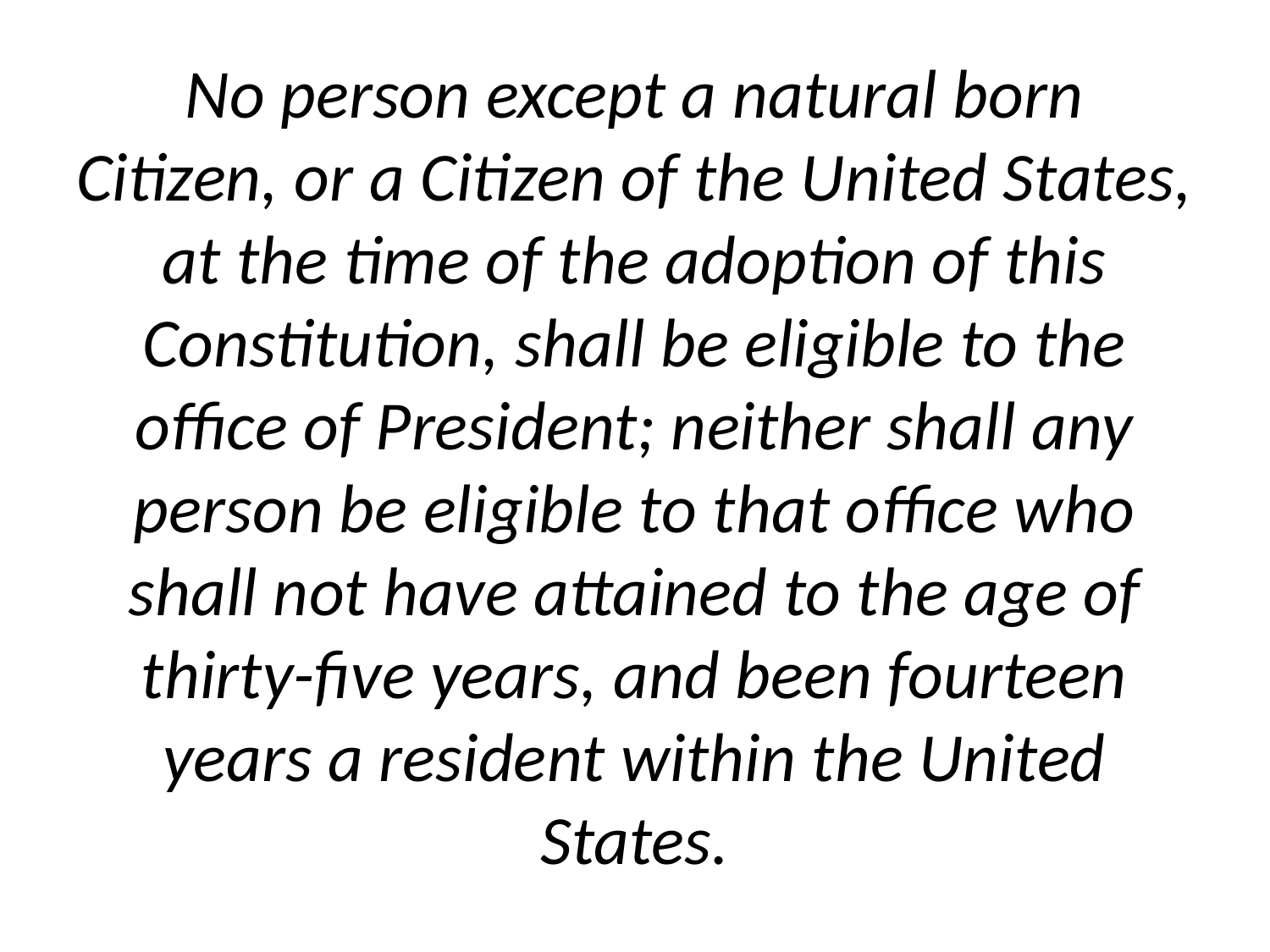

# No person except a natural born Citizen, or a Citizen of the United States, at the time of the adoption of this Constitution, shall be eligible to the office of President; neither shall any person be eligible to that office who shall not have attained to the age of thirty-five years, and been fourteen years a resident within the United States.